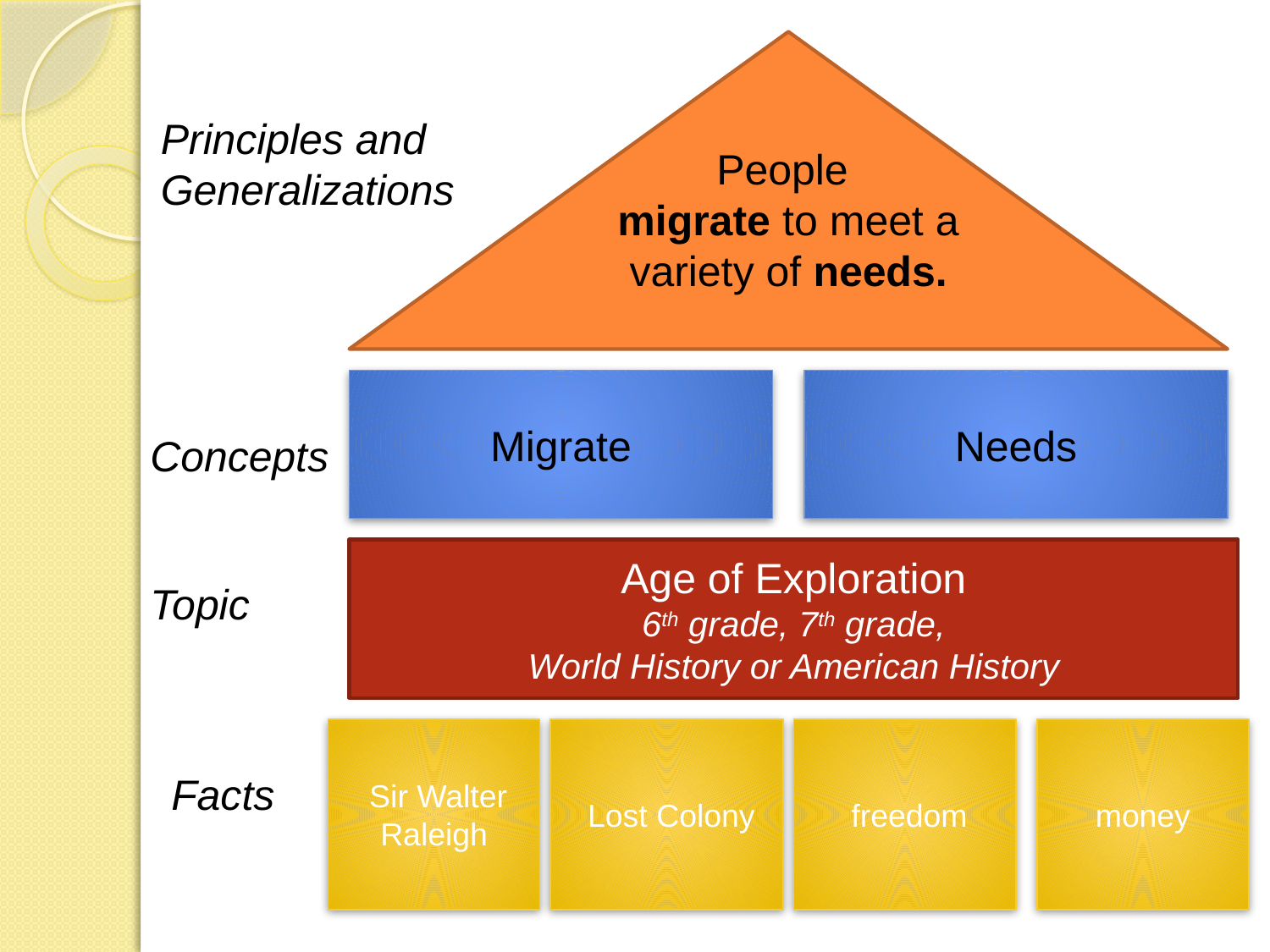

People
migrate to meet a variety of needs.

Principles and Generalizations
Migrate
Needs
Concepts
Age of Exploration
6th grade, 7th grade,
World History or American History
Topic
 Sir Walter Raleigh
 Lost Colony
 freedom

money

Facts